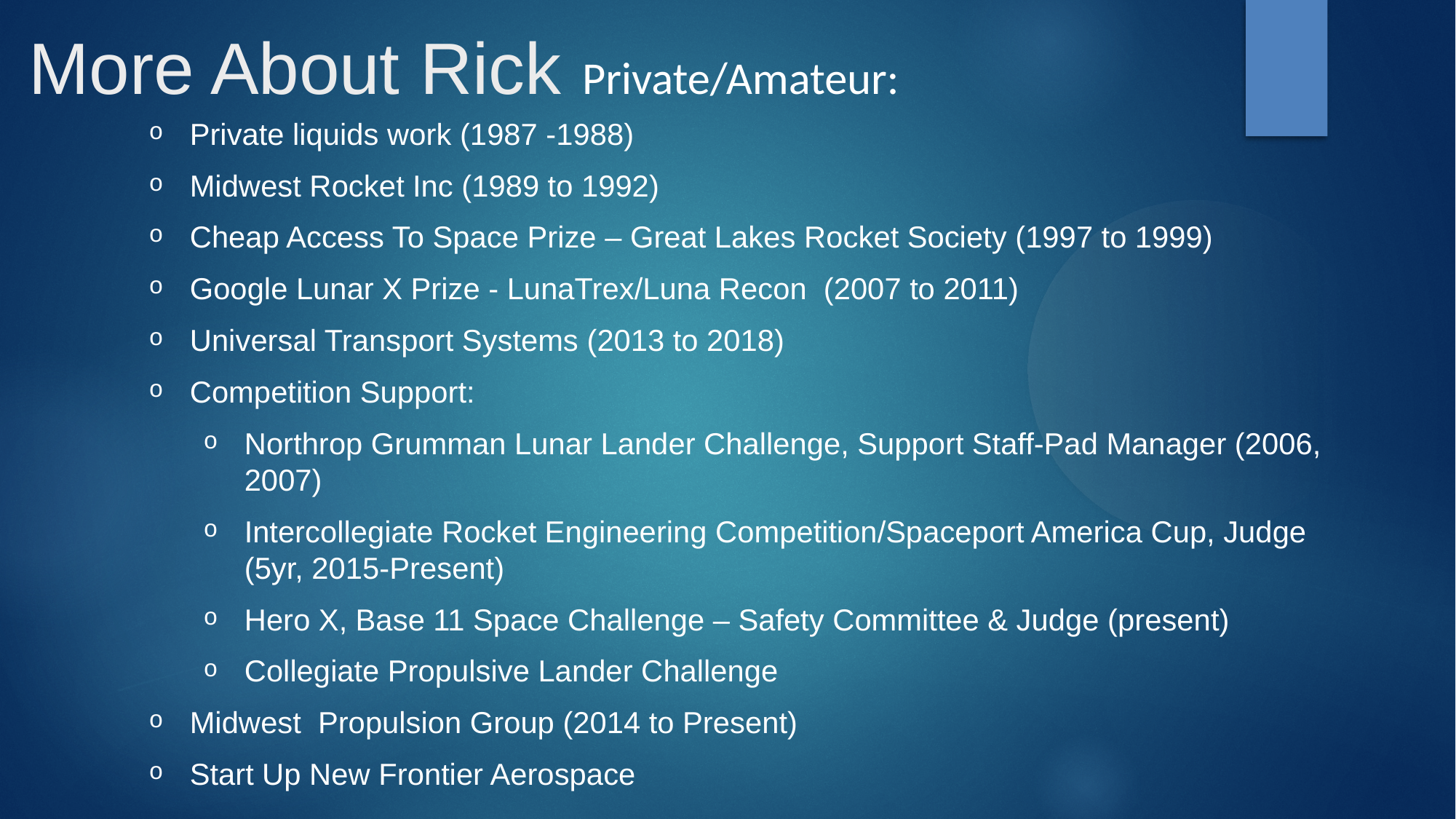

More About Rick Private/Amateur:

Private liquids work (1987 -1988)
Midwest Rocket Inc (1989 to 1992)
Cheap Access To Space Prize – Great Lakes Rocket Society (1997 to 1999)
Google Lunar X Prize - LunaTrex/Luna Recon  (2007 to 2011)
Universal Transport Systems (2013 to 2018)
Competition Support:
Northrop Grumman Lunar Lander Challenge, Support Staff-Pad Manager (2006, 2007)
Intercollegiate Rocket Engineering Competition/Spaceport America Cup, Judge (5yr, 2015-Present)
Hero X, Base 11 Space Challenge – Safety Committee & Judge (present)
Collegiate Propulsive Lander Challenge
Midwest  Propulsion Group (2014 to Present)
Start Up New Frontier Aerospace